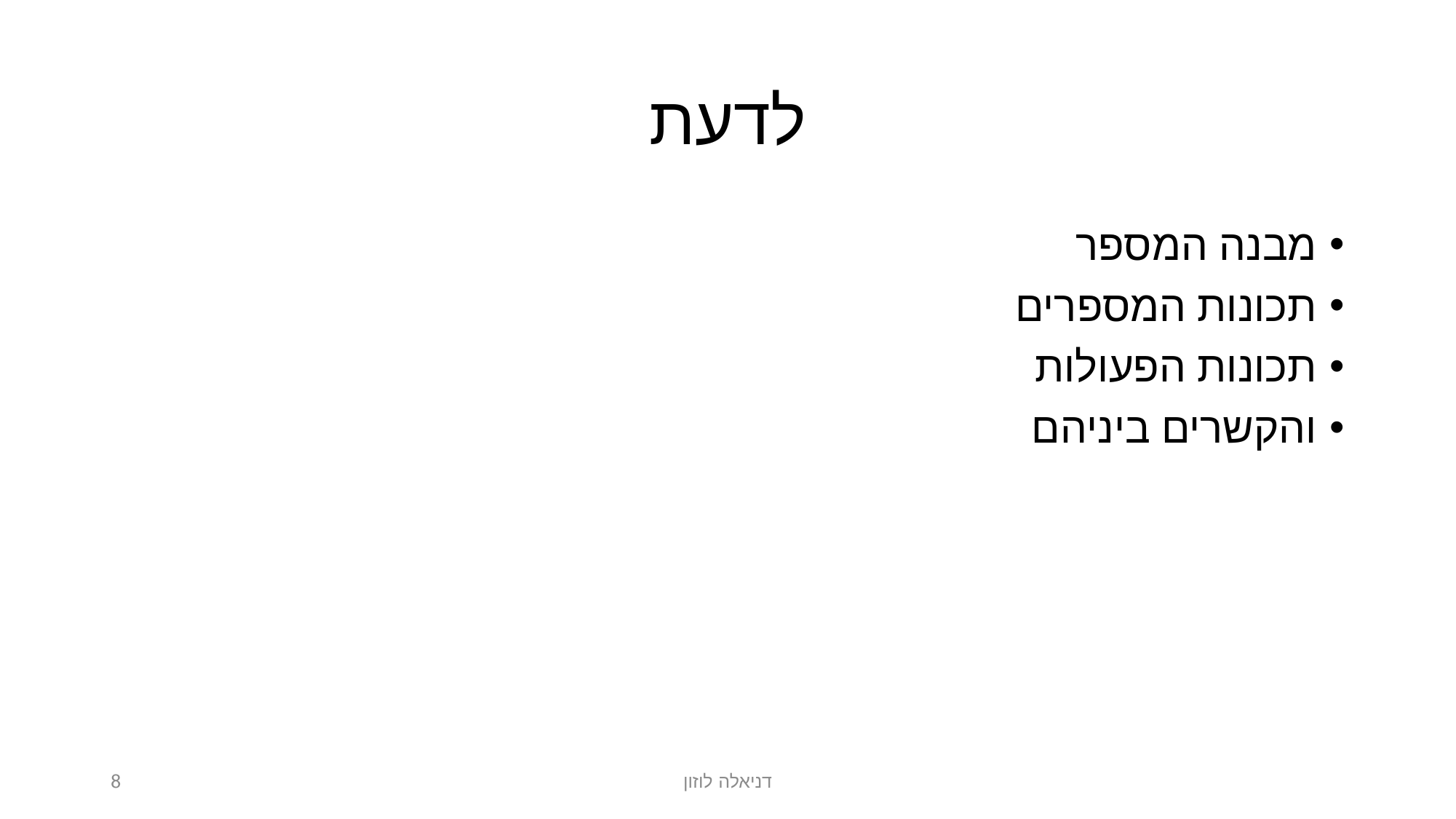

# לדעת
מבנה המספר
תכונות המספרים
תכונות הפעולות
והקשרים ביניהם
8
דניאלה לוזון